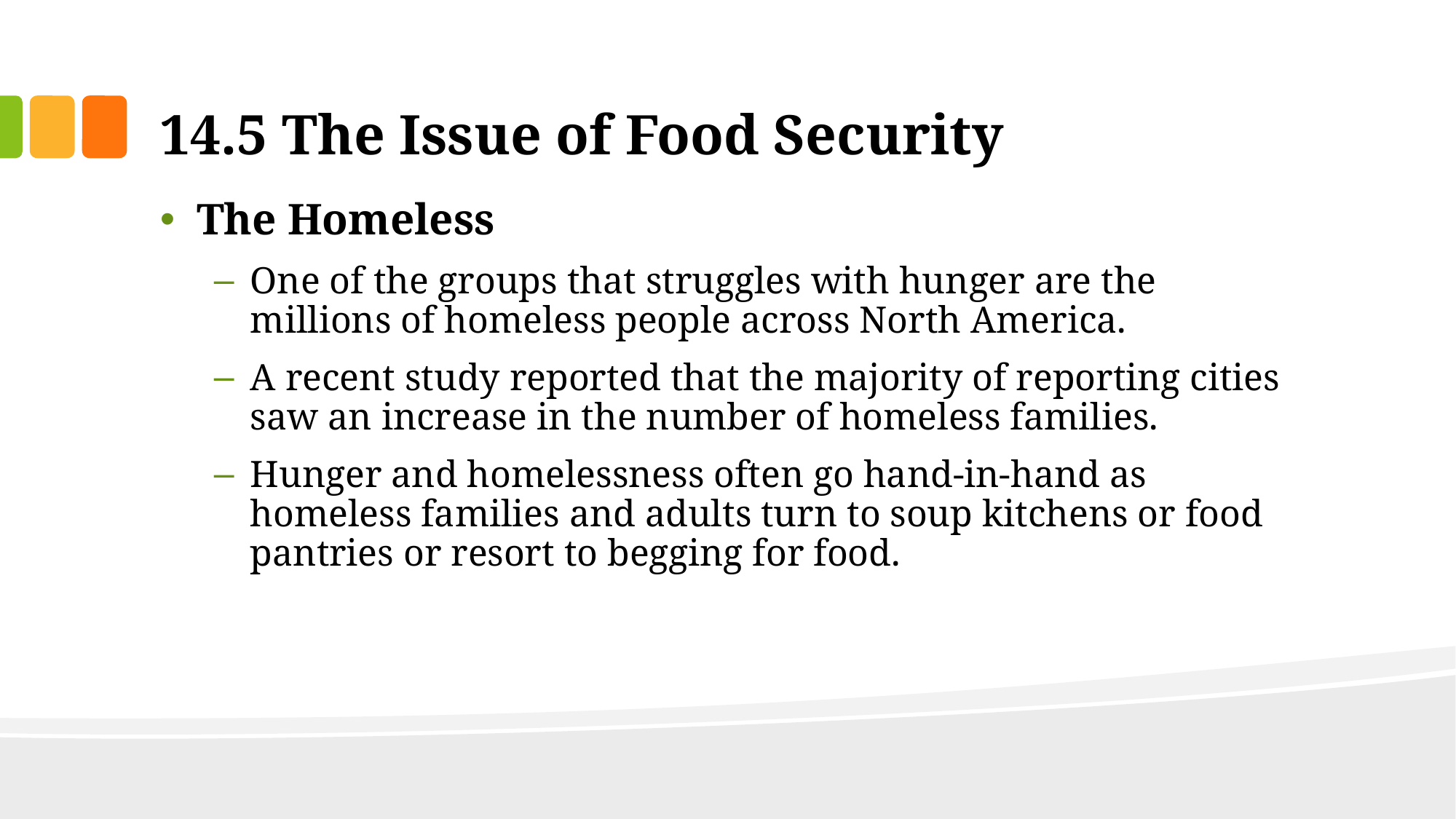

# 14.5 The Issue of Food Security
The Homeless
One of the groups that struggles with hunger are the millions of homeless people across North America.
A recent study reported that the majority of reporting cities saw an increase in the number of homeless families.
Hunger and homelessness often go hand-in-hand as homeless families and adults turn to soup kitchens or food pantries or resort to begging for food.